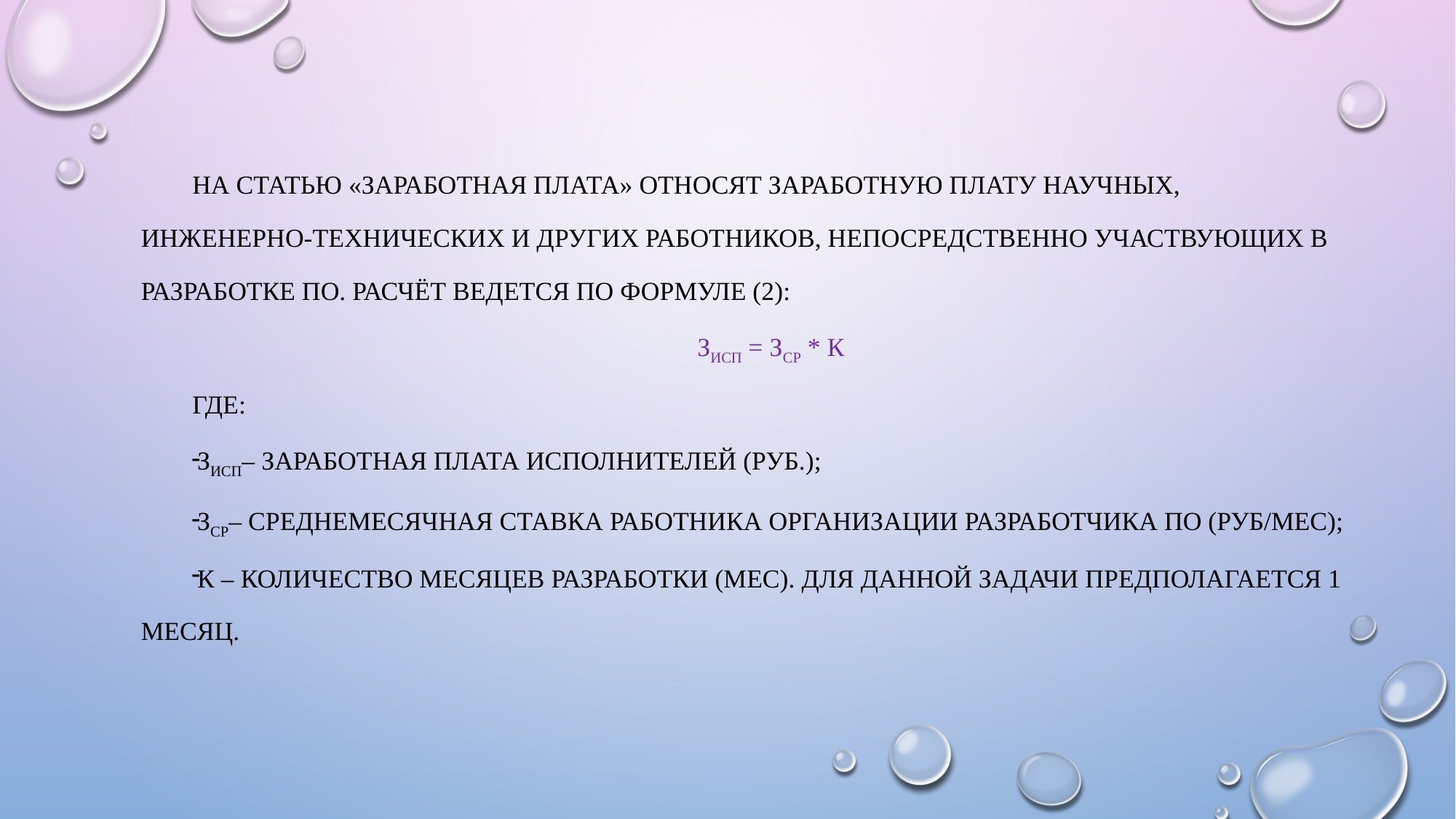

На статью «Заработная плата» относят заработную плату научных, инженерно-технических и других работников, непосредственно участвующих в разработке ПО. Расчёт ведется по формуле (2):
Зисп = Зср * К
где:
Зисп– заработная плата исполнителей (руб.);
Зср– среднемесячная ставка работника организации разработчика ПО (руб/мес);
К – количество месяцев разработки (мес). Для данной задачи предполагается 1 месяц.